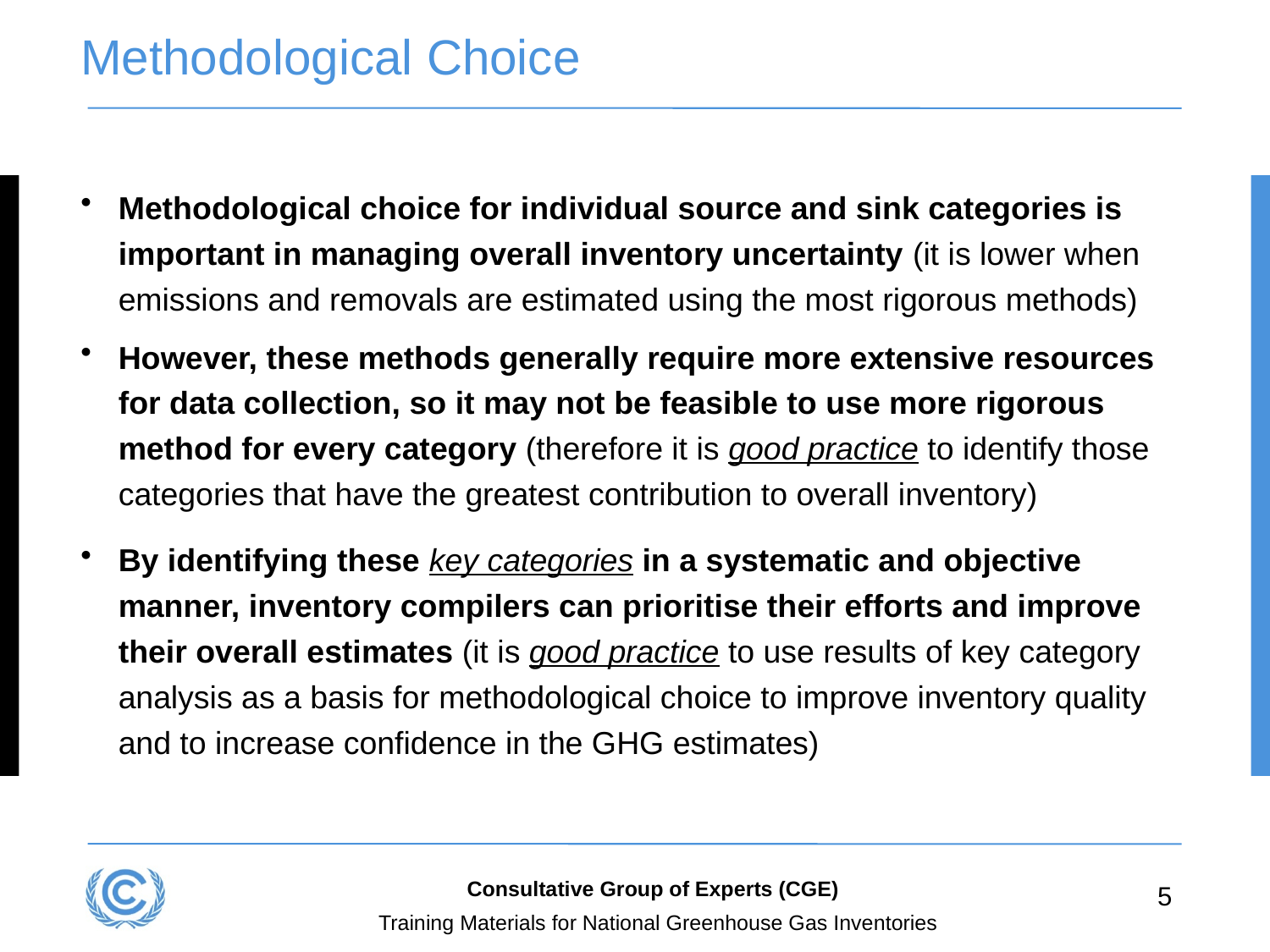

# Methodological Choice
Methodological choice for individual source and sink categories is important in managing overall inventory uncertainty (it is lower when emissions and removals are estimated using the most rigorous methods)

However, these methods generally require more extensive resources for data collection, so it may not be feasible to use more rigorous method for every category (therefore it is good practice to identify those categories that have the greatest contribution to overall inventory)

By identifying these key categories in a systematic and objective manner, inventory compilers can prioritise their efforts and improve their overall estimates (it is good practice to use results of key category analysis as a basis for methodological choice to improve inventory quality and to increase confidence in the GHG estimates)
Consultative Group of Experts (CGE)
5
Training Materials for National Greenhouse Gas Inventories